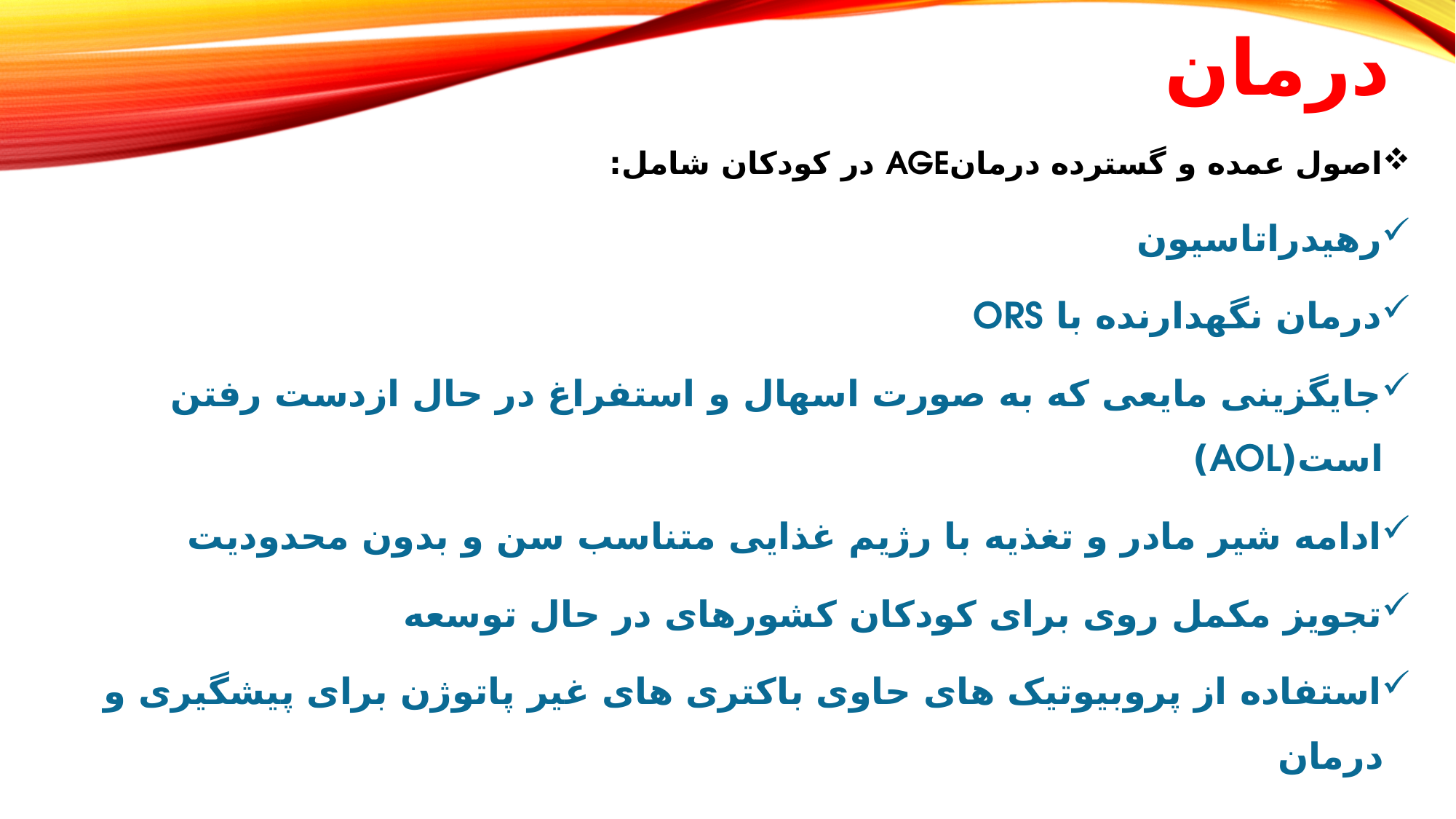

# درمان
اصول عمده و گسترده درمانAGE در کودکان شامل:
رهیدراتاسیون
درمان نگهدارنده با ORS
جایگزینی مایعی که به صورت اسهال و استفراغ در حال ازدست رفتن است(AOL)
ادامه شیر مادر و تغذیه با رژیم غذایی متناسب سن و بدون محدودیت
تجویز مکمل روی برای کودکان کشورهای در حال توسعه
استفاده از پروبیوتیک های حاوی باکتری های غیر پاتوژن برای پیشگیری و درمان